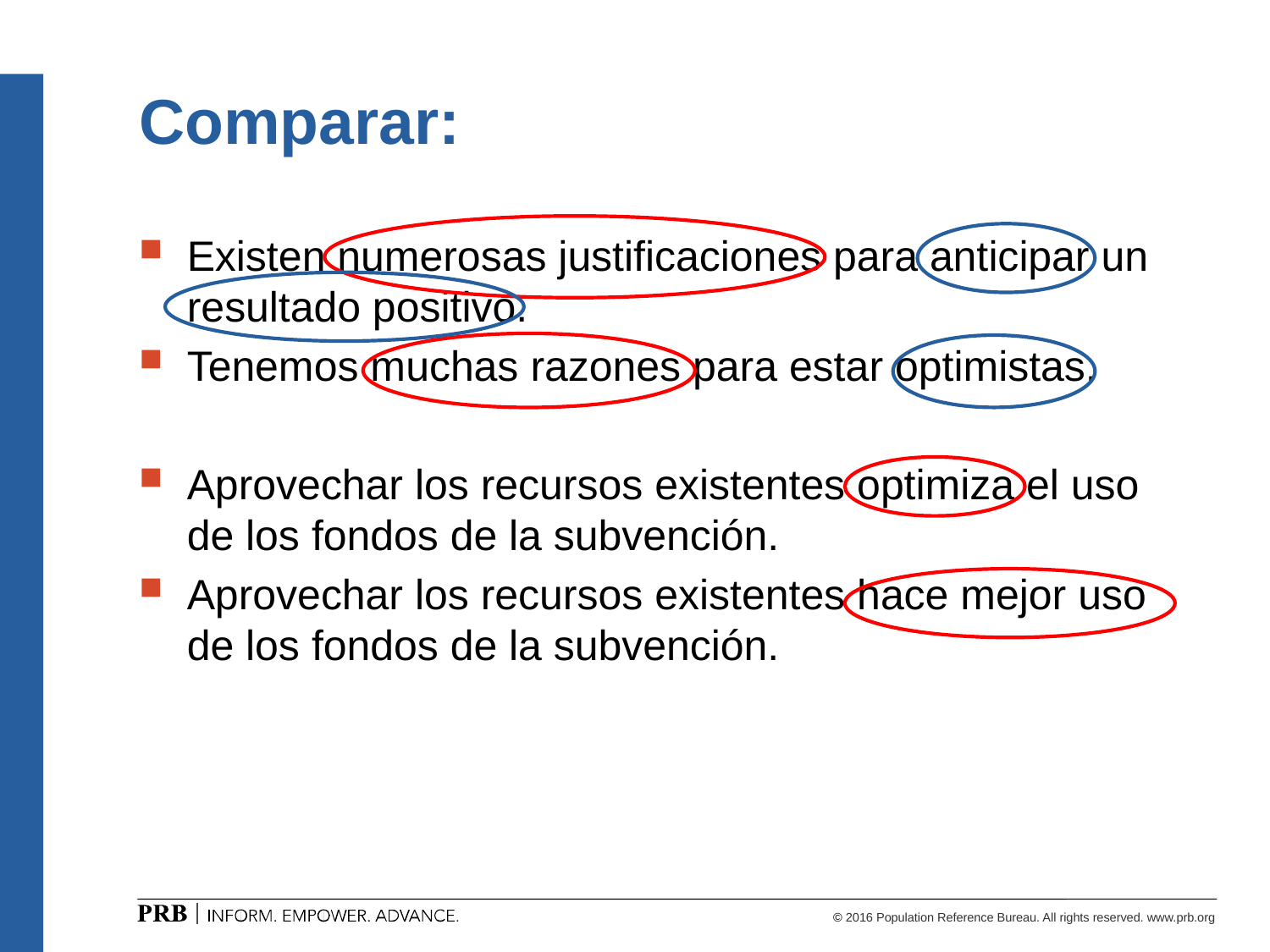

# Comparar:

Existen numerosas justificaciones para anticipar un resultado positivo.
Tenemos muchas razones para estar optimistas.

Aprovechar los recursos existentes optimiza el uso de los fondos de la subvención.
Aprovechar los recursos existentes hace mejor uso de los fondos de la subvención.